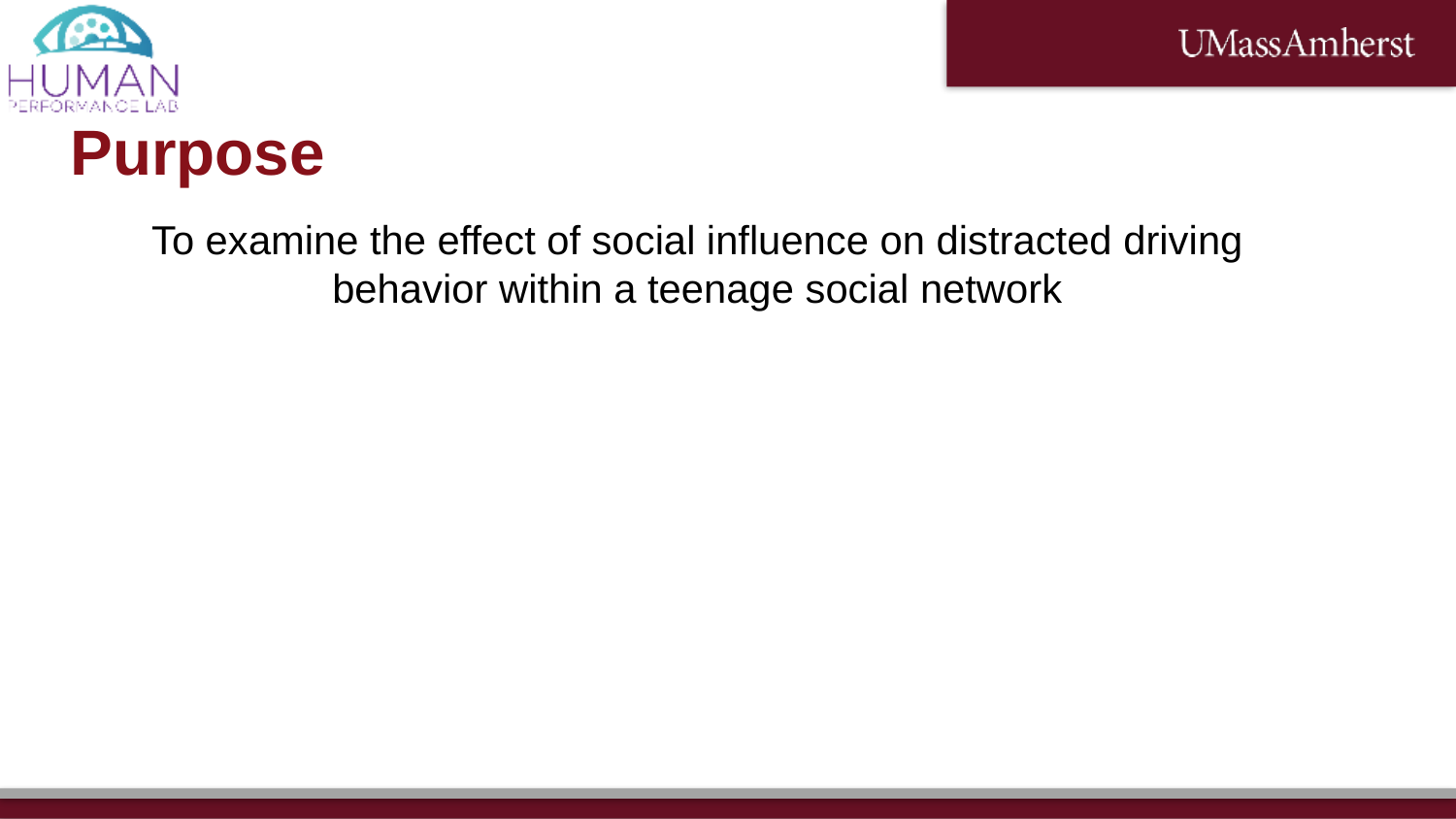

# Purpose
To examine the effect of social influence on distracted driving behavior within a teenage social network